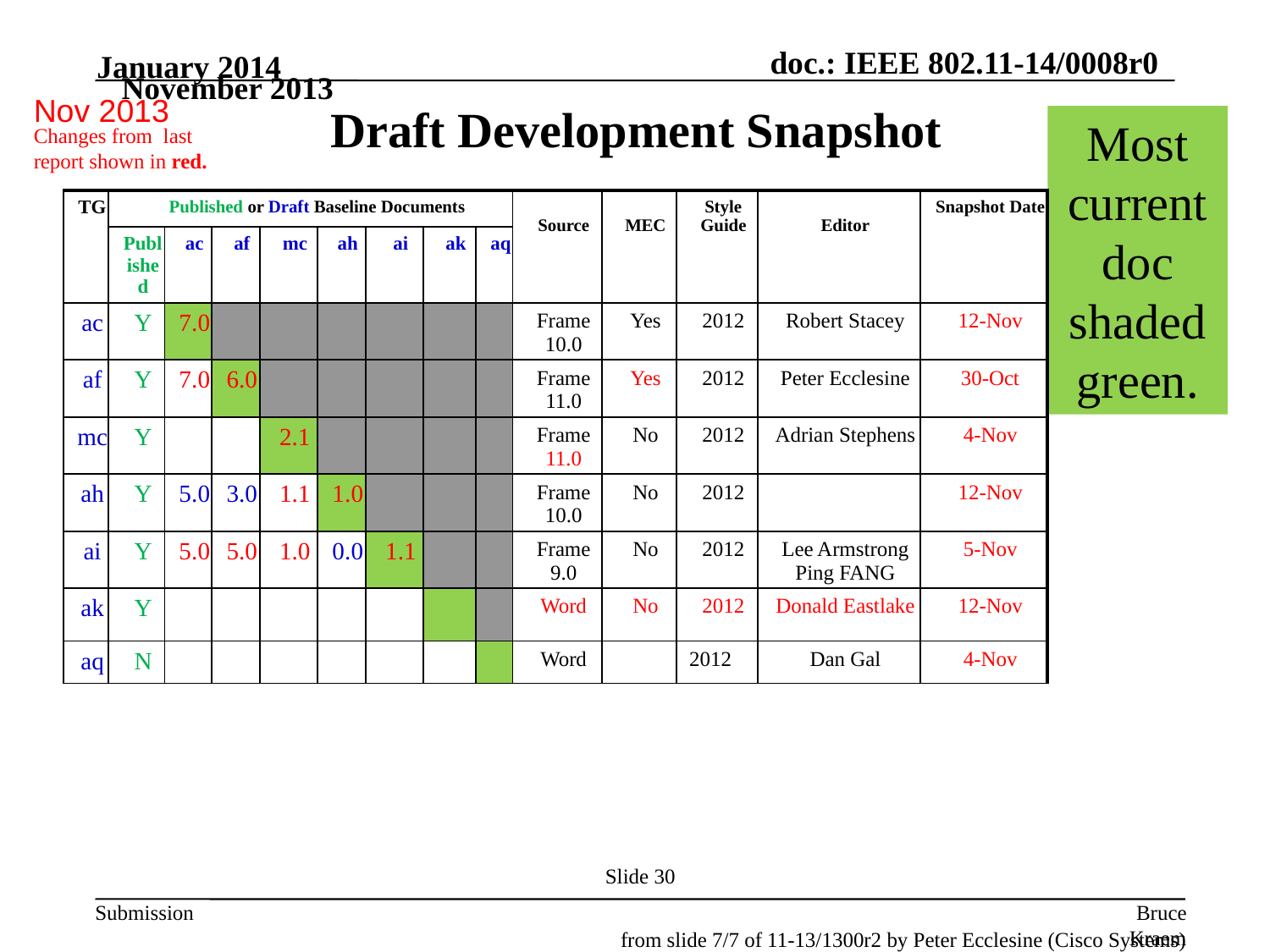

January 2014
November 2013
Nov 2013
Draft Development Snapshot
Most current doc shaded green.
Changes from  last report shown in red.
| TG | Published or Draft Baseline Documents |  |  |  |  |  |  |  | Source | MEC | Style Guide | Editor | Snapshot Date |
| --- | --- | --- | --- | --- | --- | --- | --- | --- | --- | --- | --- | --- | --- |
|  | Published | ac | af | mc | ah | ai | ak | aq |  |  |  |  |  |
| ac | Y | 7.0 |  |  |  |  |  |  | Frame 10.0 | Yes | 2012 | Robert Stacey | 12-Nov |
| af | Y | 7.0 | 6.0 |  |  |  |  |  | Frame 11.0 | Yes | 2012 | Peter Ecclesine | 30-Oct |
| mc | Y |  |  | 2.1 |  |  |  |  | Frame 11.0 | No | 2012 | Adrian Stephens | 4-Nov |
| ah | Y | 5.0 | 3.0 | 1.1 | 1.0 |  |  |  | Frame 10.0 | No | 2012 |  | 12-Nov |
| ai | Y | 5.0 | 5.0 | 1.0 | 0.0 | 1.1 |  |  | Frame 9.0 | No | 2012 | Lee Armstrong Ping FANG | 5-Nov |
| ak | Y |  |  |  |  |  |  |  | Word | No | 2012 | Donald Eastlake | 12-Nov |
| aq | N |  |  |  |  |  |  |  | Word |  | 2012 | Dan Gal | 4-Nov |
Slide 30
Bruce Kraemer, Marvell
from slide 7/7 of 11-13/1300r2 by Peter Ecclesine (Cisco Systems)